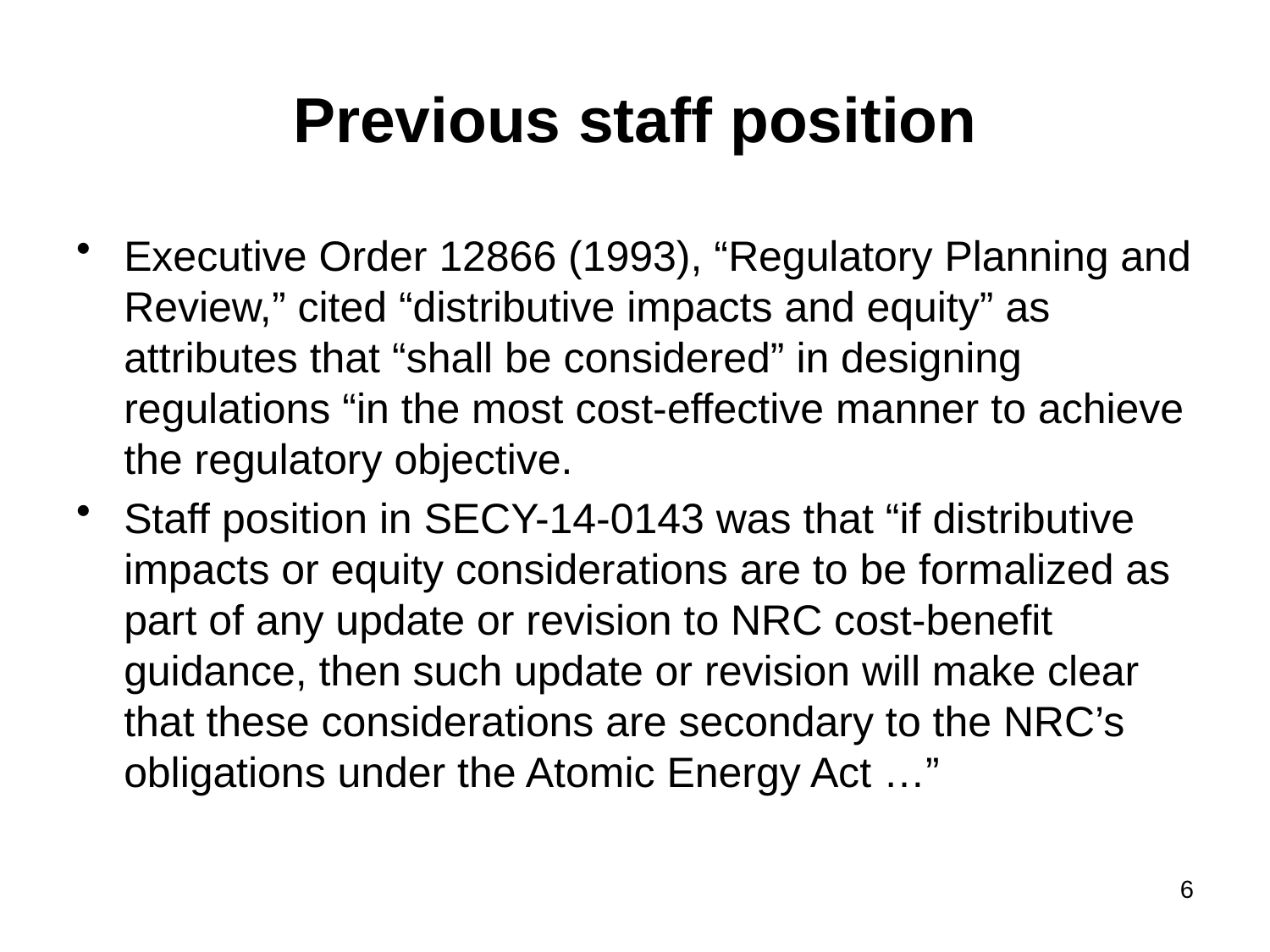

# Previous staff position
Executive Order 12866 (1993), “Regulatory Planning and Review,” cited “distributive impacts and equity” as attributes that “shall be considered” in designing regulations “in the most cost-effective manner to achieve the regulatory objective.
Staff position in SECY-14-0143 was that “if distributive impacts or equity considerations are to be formalized as part of any update or revision to NRC cost-benefit guidance, then such update or revision will make clear that these considerations are secondary to the NRC’s obligations under the Atomic Energy Act …”

6